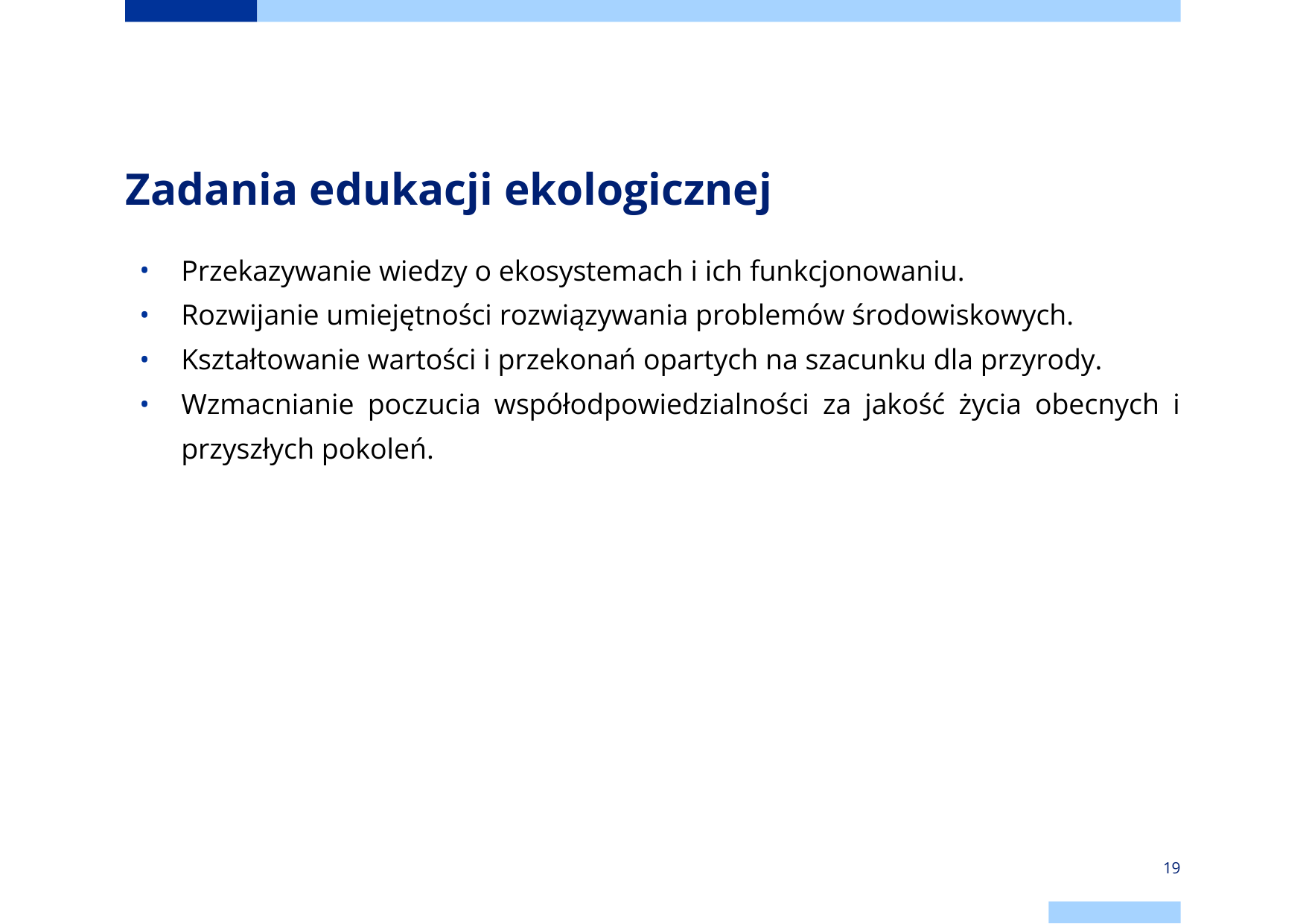

# Zadania edukacji ekologicznej
Przekazywanie wiedzy o ekosystemach i ich funkcjonowaniu.
Rozwijanie umiejętności rozwiązywania problemów środowiskowych.
Kształtowanie wartości i przekonań opartych na szacunku dla przyrody.
Wzmacnianie poczucia współodpowiedzialności za jakość życia obecnych i przyszłych pokoleń.
19